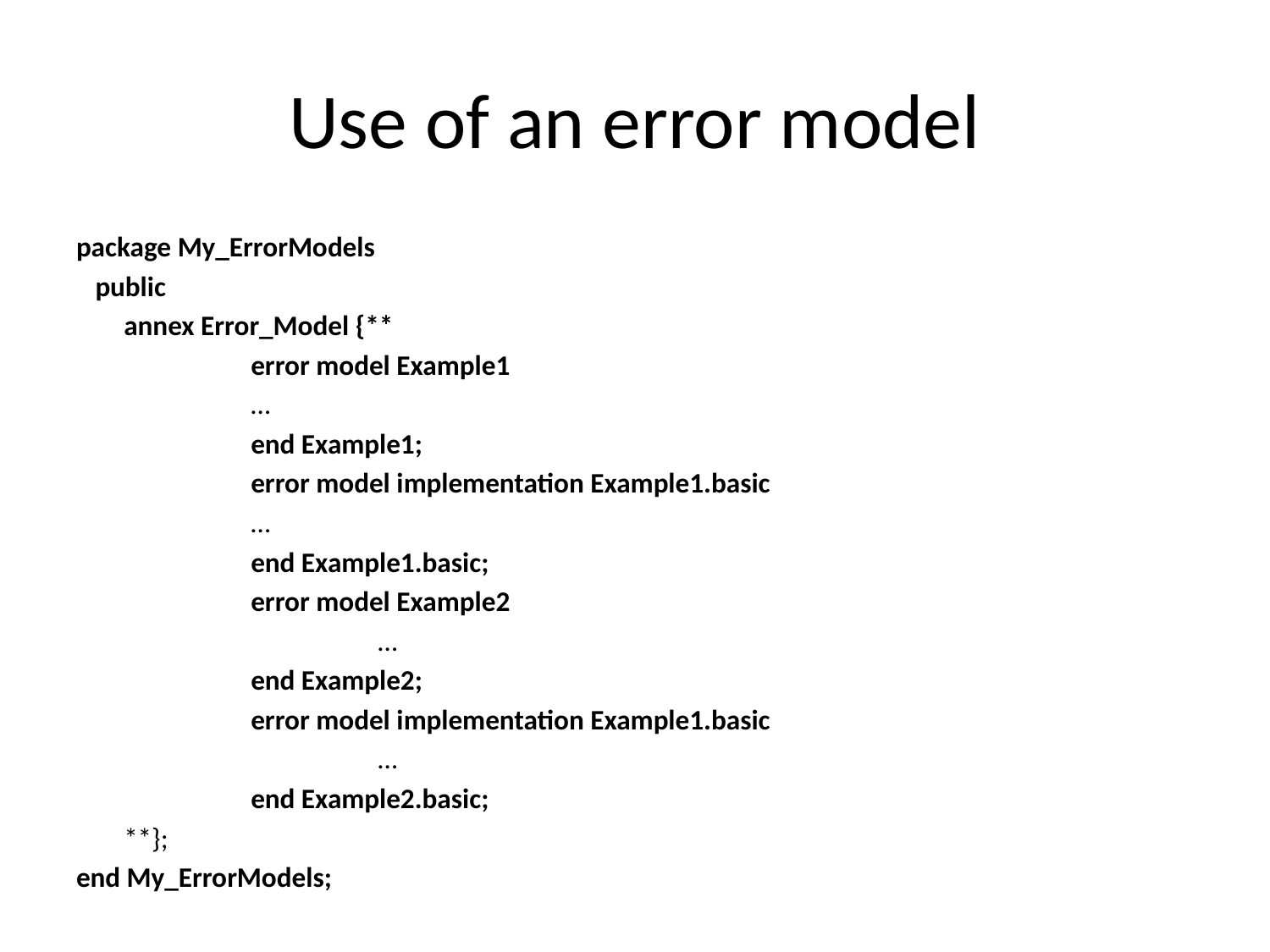

# Use of an error model
package My_ErrorModels
   public
	annex Error_Model {**
		error model Example1
		…
		end Example1;
		error model implementation Example1.basic
		…
		end Example1.basic;
		error model Example2
			…
		end Example2;
		error model implementation Example1.basic
			…
		end Example2.basic;
	**};
end My_ErrorModels;